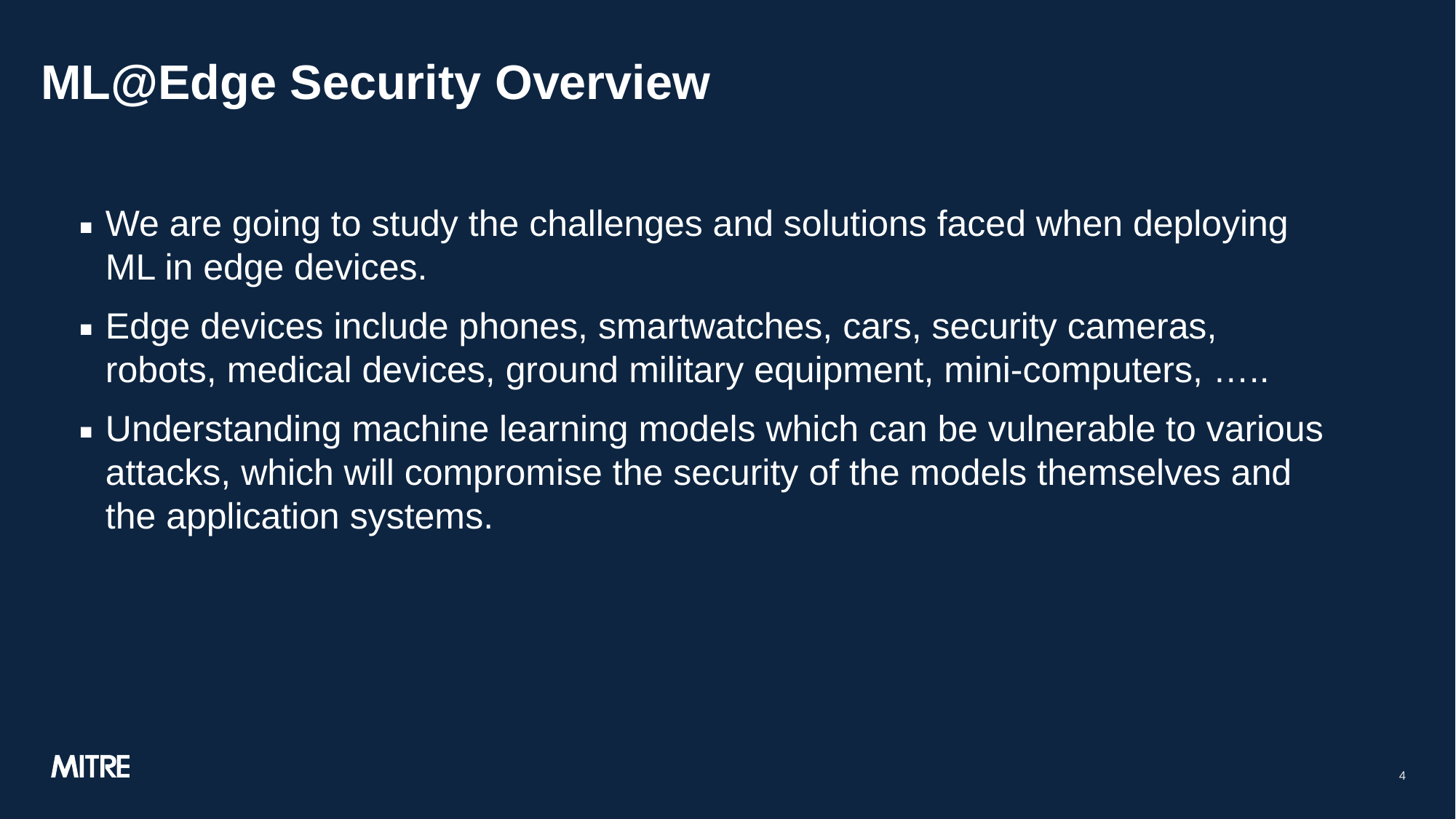

# ML@Edge Security Overview
We are going to study the challenges and solutions faced when deploying ML in edge devices.
Edge devices include phones, smartwatches, cars, security cameras, robots, medical devices, ground military equipment, mini-computers, …..
Understanding machine learning models which can be vulnerable to various attacks, which will compromise the security of the models themselves and the application systems.

4